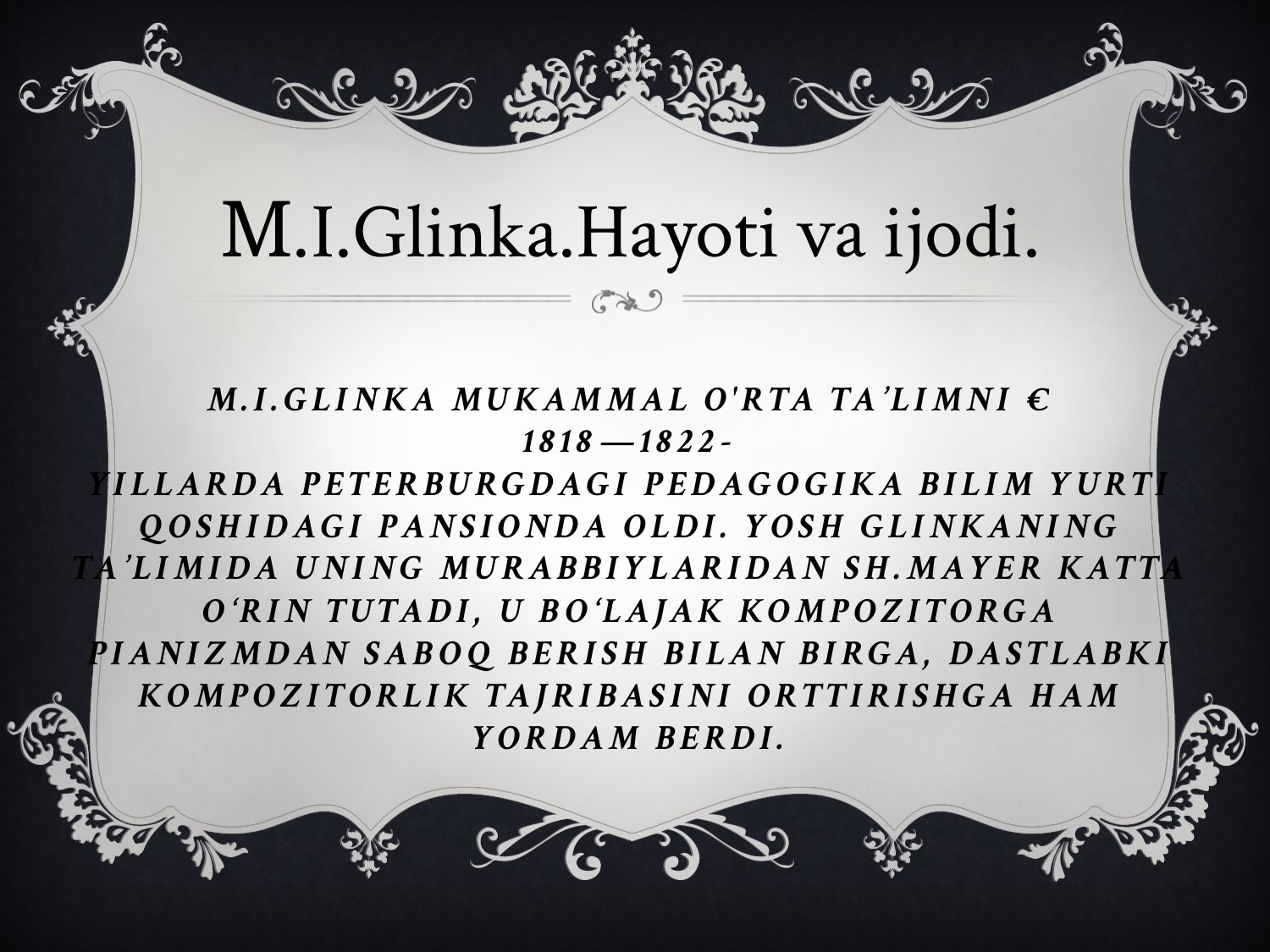

М.I.Glinka.Hayoti va ijodi.
# M.I.Glinka mukammal o'rta ta’limni € 1818—1822- yillarda Peterburgdagi Pedagogika bilim yurti qoshidagi pansionda oldi. Yosh Glinkaning ta’limida uning murabbiylaridan Sh.Mayer katta o‘rin tutadi, u bo‘lajak kompozitorga pianizmdan saboq berish bilan birga, dastlabki kompozitorlik tajribasini orttirishga ham yordam berdi.